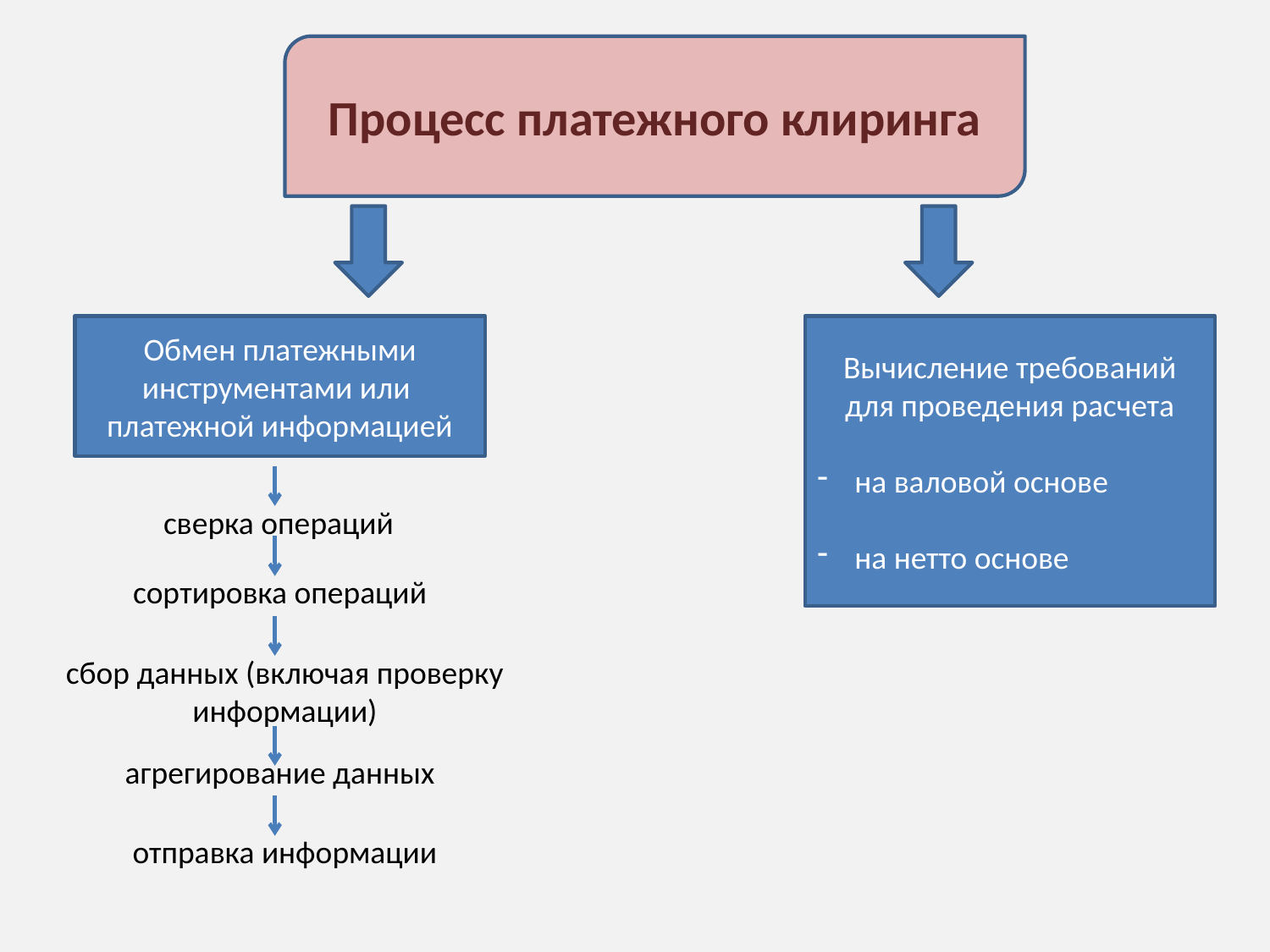

Процесс платежного клиринга

Обмен платежными инструментами или  платежной информацией
Вычисление требований для проведения расчета

 на валовой основе

 на нетто основе

сверка операций

сортировка операций
сбор данных (включая проверку информации)
агрегирование данных
отправка информации